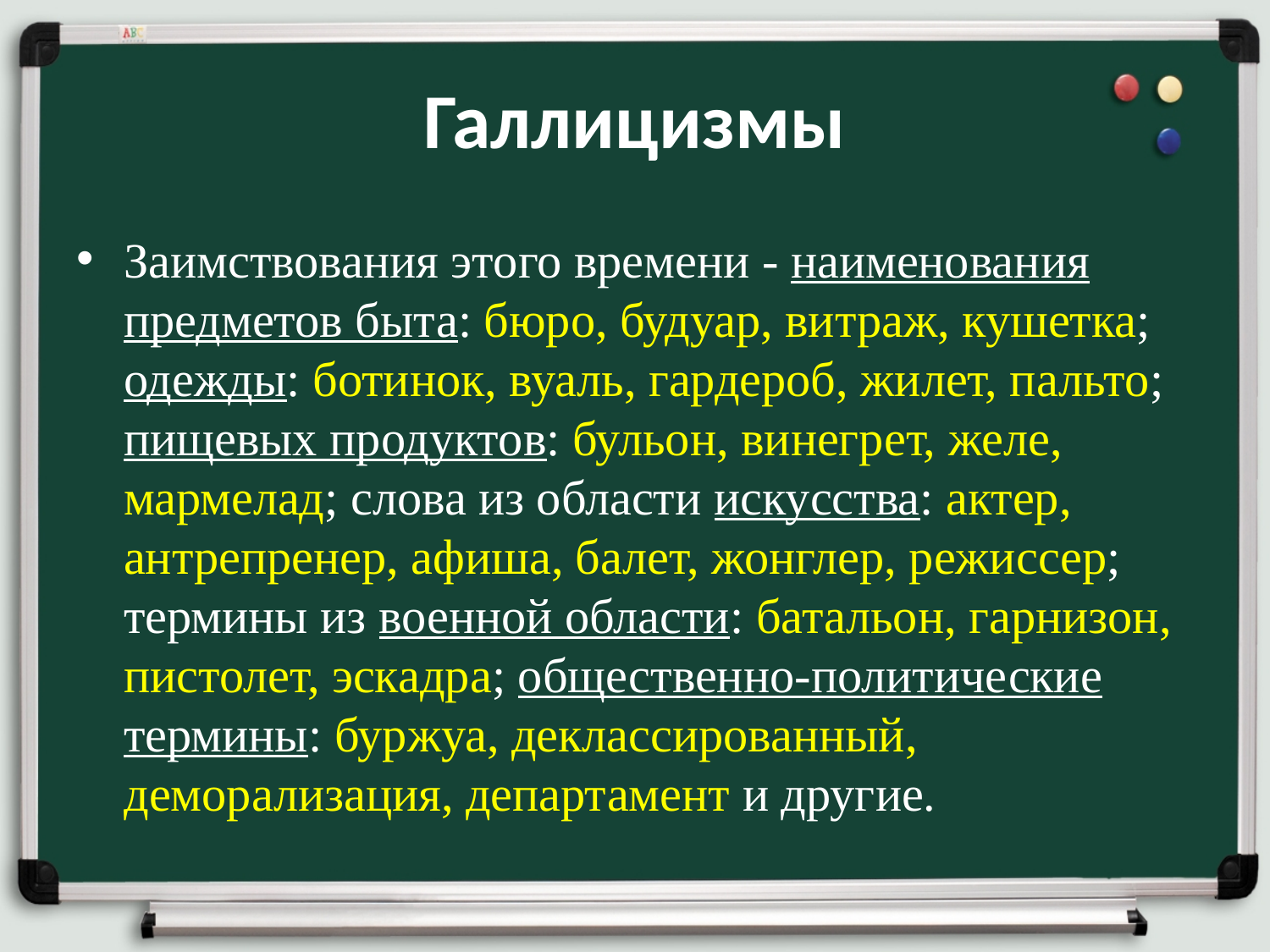

# Галлицизмы
Заимствования этого времени - наименования предметов быта: бюро, будуар, витраж, кушетка; одежды: ботинок, вуаль, гардероб, жилет, пальто; пищевых продуктов: бульон, винегрет, желе, мармелад; слова из области искусства: актер, антрепренер, афиша, балет, жонглер, режиссер; термины из военной области: батальон, гарнизон, пистолет, эскадра; общественно-политические термины: буржуа, деклассированный, деморализация, департамент и другие.